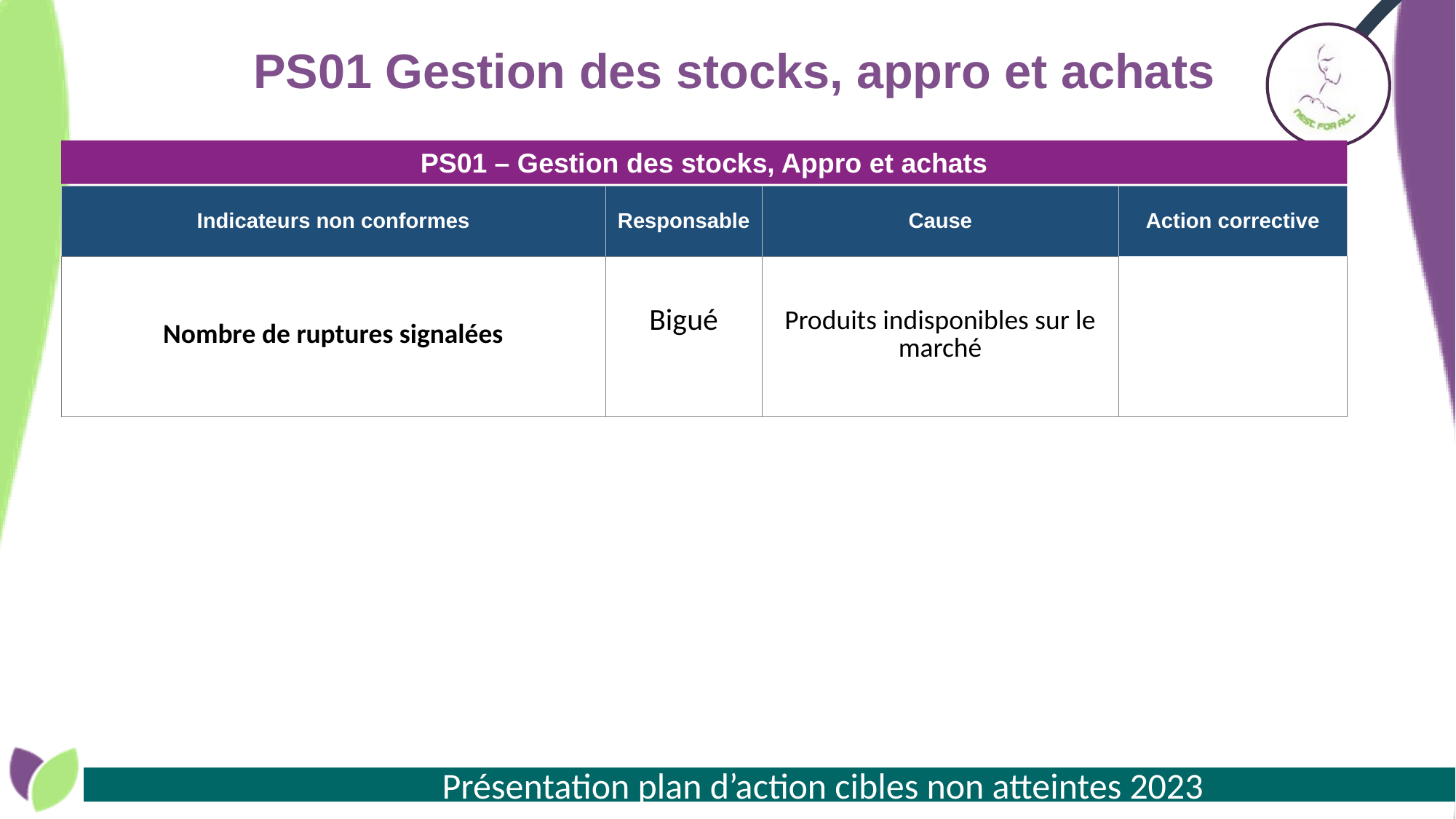

# PS01 Gestion des stocks, appro et achats
PS01 – Gestion des stocks, Appro et achats
| Indicateurs non conformes | Responsable | Cause | Action corrective |
| --- | --- | --- | --- |
| Nombre de ruptures signalées | Bigué | Produits indisponibles sur le marché |  |
 Présentation plan d’action cibles non atteintes 2023